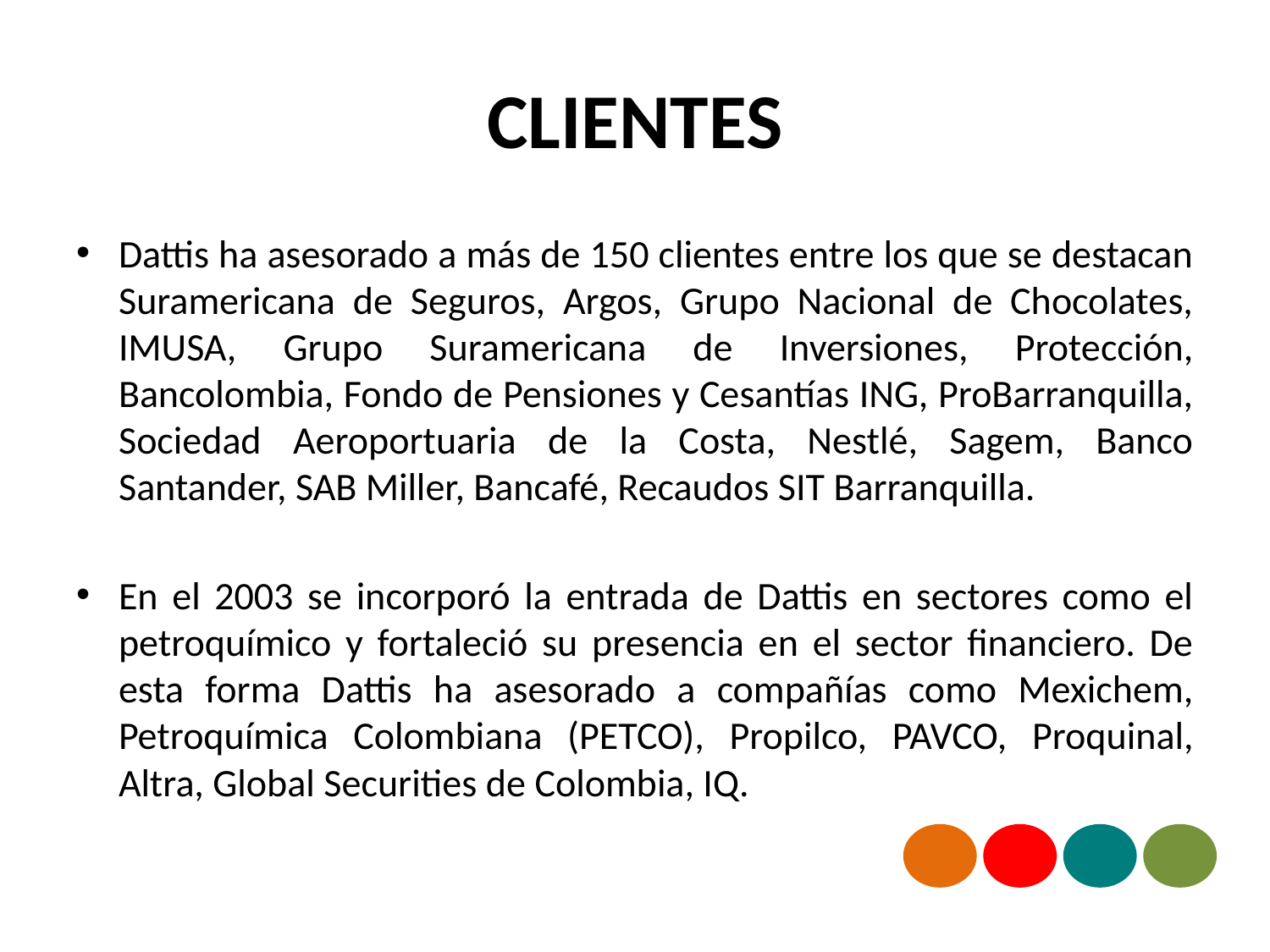

# CLIENTES
Dattis ha asesorado a más de 150 clientes entre los que se destacan Suramericana de Seguros, Argos, Grupo Nacional de Chocolates, IMUSA, Grupo Suramericana de Inversiones, Protección, Bancolombia, Fondo de Pensiones y Cesantías ING, ProBarranquilla, Sociedad Aeroportuaria de la Costa, Nestlé, Sagem, Banco Santander, SAB Miller, Bancafé, Recaudos SIT Barranquilla.

En el 2003 se incorporó la entrada de Dattis en sectores como el petroquímico y fortaleció su presencia en el sector financiero. De esta forma Dattis ha asesorado a compañías como Mexichem, Petroquímica Colombiana (PETCO), Propilco, PAVCO, Proquinal, Altra, Global Securities de Colombia, IQ.